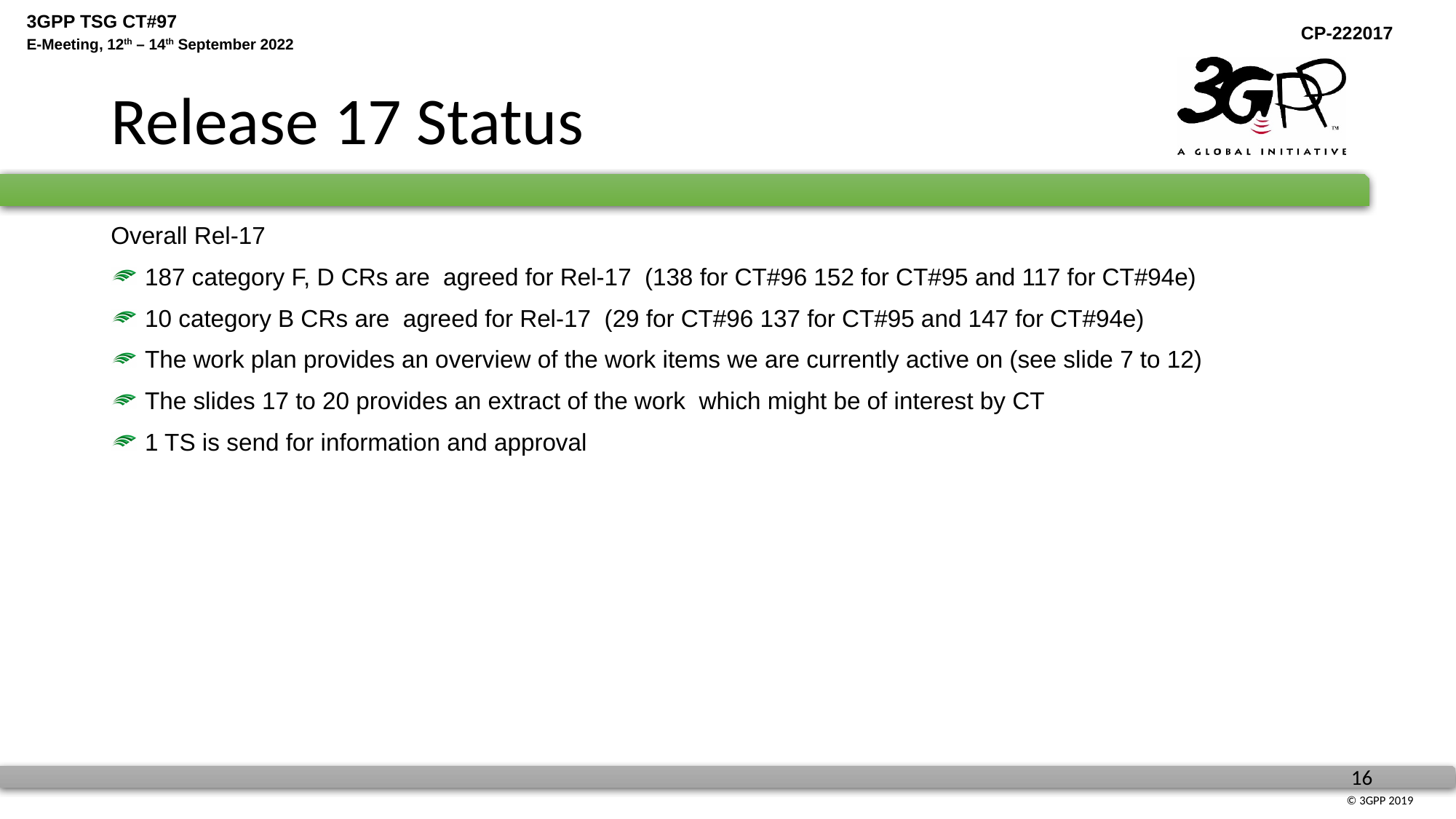

# Release 17 Status
Overall Rel-17
 187 category F, D CRs are  agreed for Rel-17  (138 for CT#96 152 for CT#95 and 117 for CT#94e)
 10 category B CRs are  agreed for Rel-17  (29 for CT#96 137 for CT#95 and 147 for CT#94e)
 The work plan provides an overview of the work items we are currently active on (see slide 7 to 12)
 The slides 17 to 20 provides an extract of the work  which might be of interest by CT
 1 TS is send for information and approval